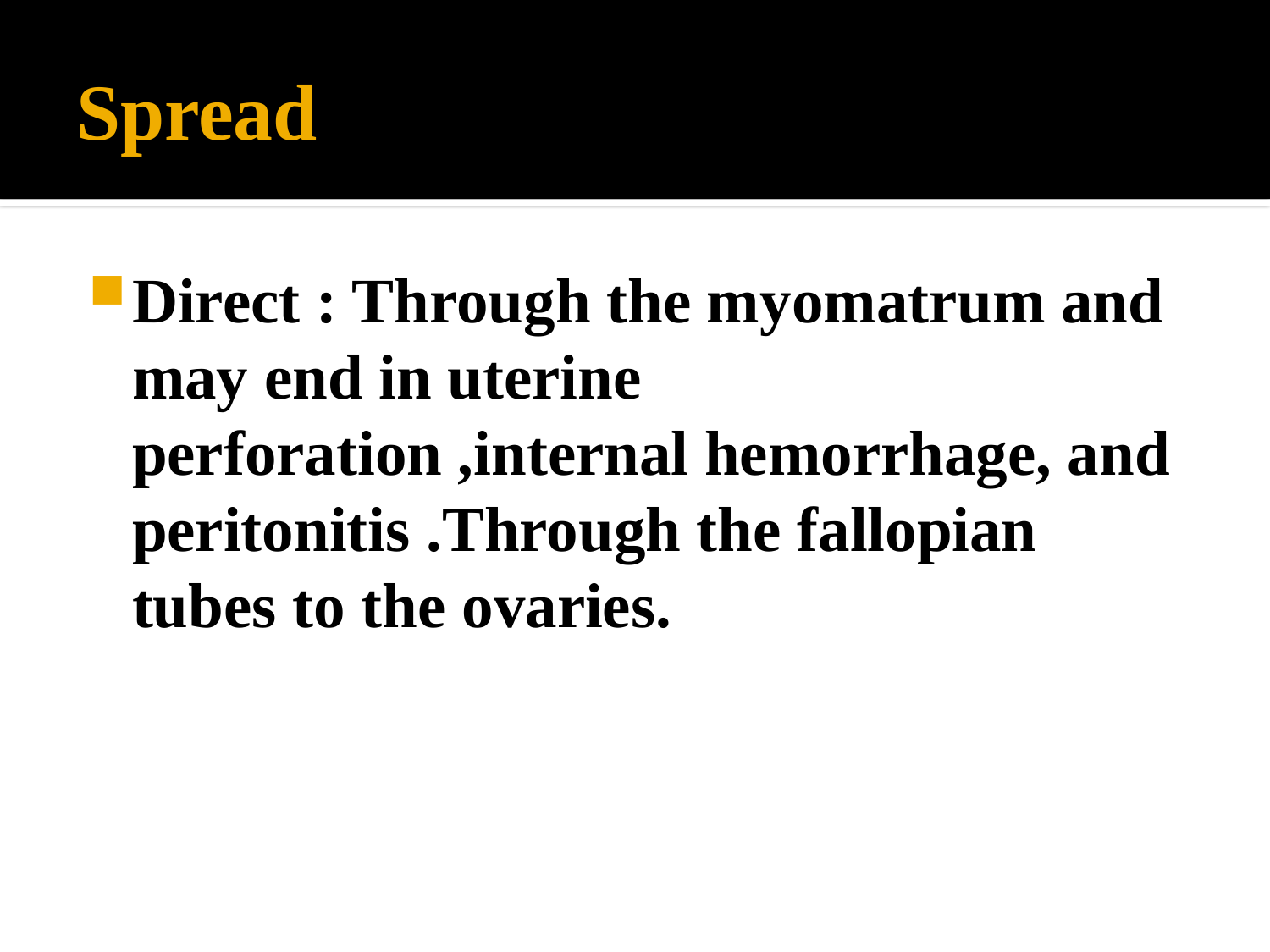

# Spread
Direct : Through the myomatrum and may end in uterine perforation ,internal hemorrhage, and peritonitis .Through the fallopian tubes to the ovaries.